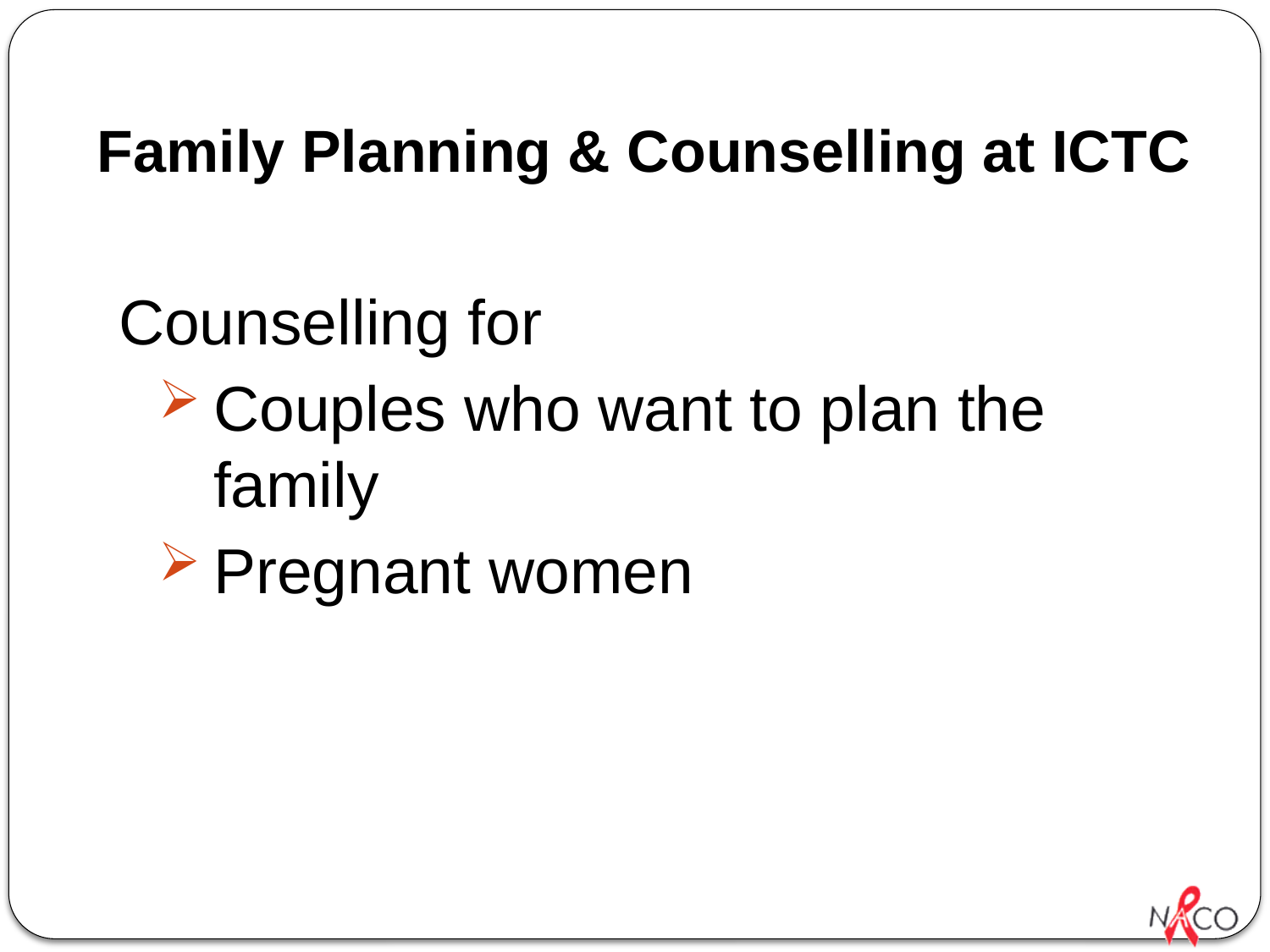

# Family Planning & Counselling at ICTC
Counselling for
Couples who want to plan the family
Pregnant women